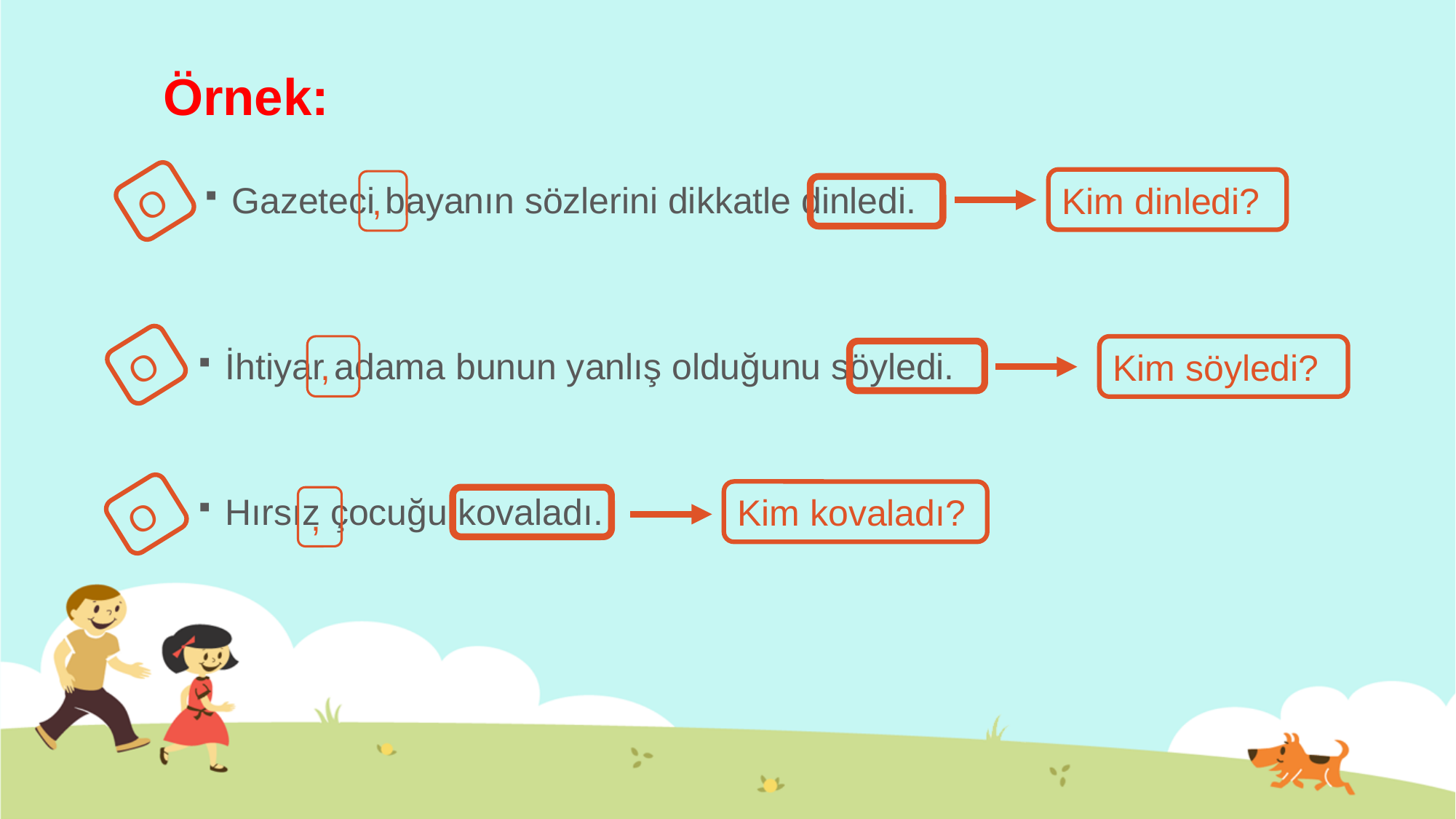

# Örnek:
Kim dinledi?
O
,
Gazeteci bayanın sözlerini dikkatle dinledi.

O
,
Kim söyledi?

İhtiyar adama bunun yanlış olduğunu söyledi.
Kim kovaladı?
O
,

Hırsız çocuğu kovaladı.